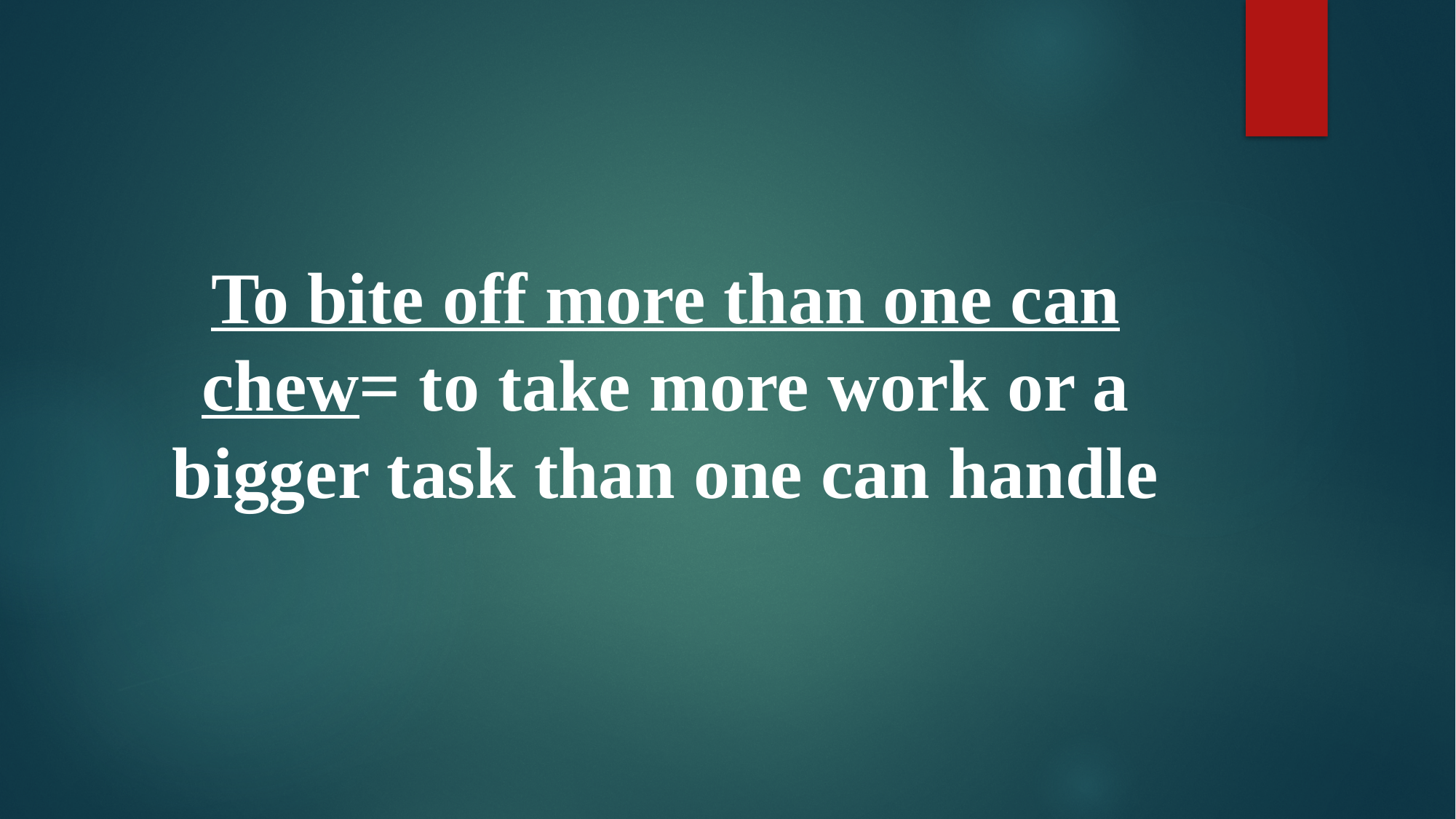

To bite off more than one can chew= to take more work or a bigger task than one can handle